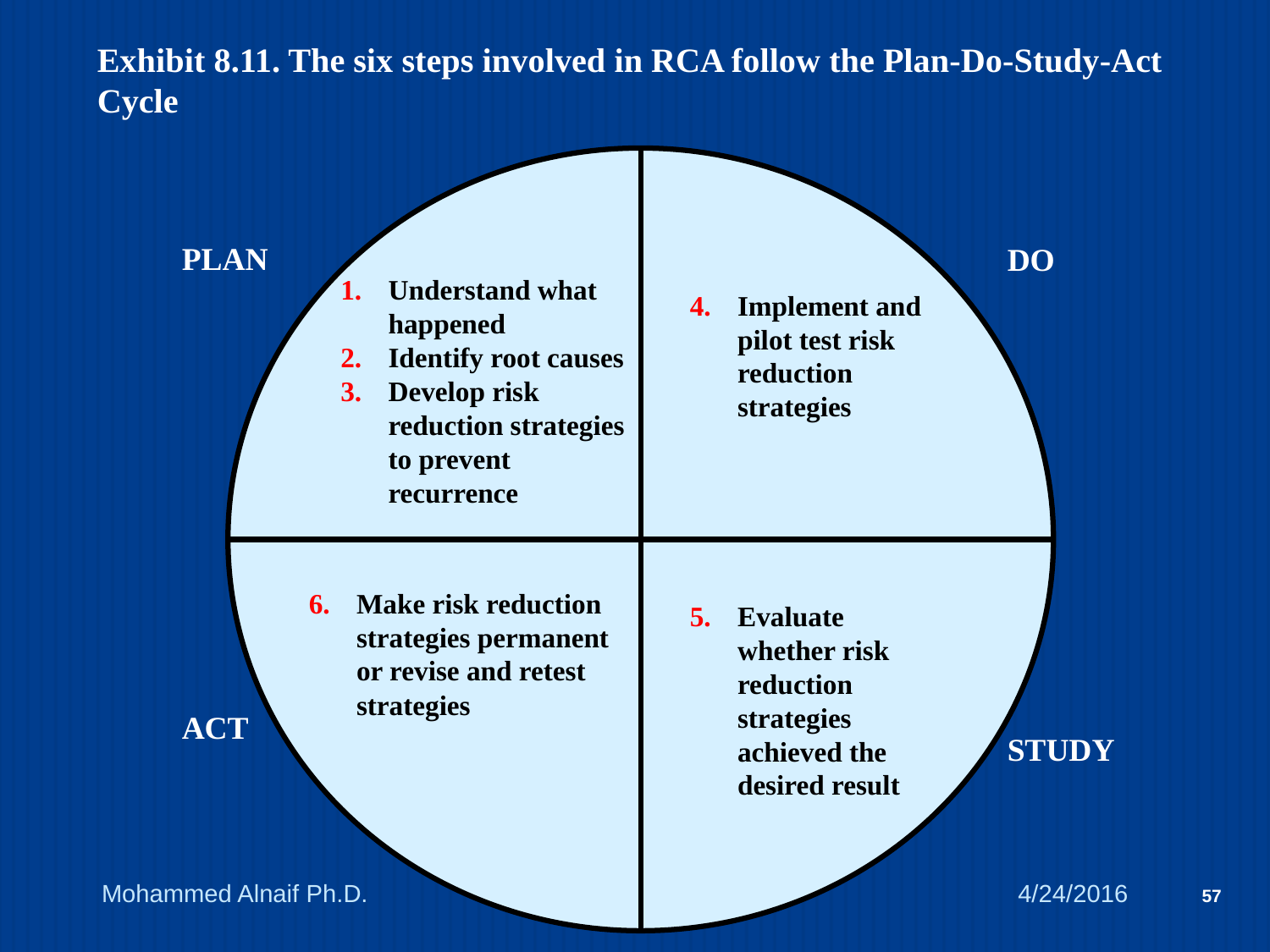

# Exhibit 8.11. The six steps involved in RCA follow the Plan-Do-Study-Act Cycle

PLAN
DO
Understand what happened
Identify root causes
Develop risk reduction strategies to prevent recurrence
Implement and pilot test risk reduction strategies
Make risk reduction strategies permanent or revise and retest strategies
Evaluate whether risk reduction strategies achieved the desired result
ACT
STUDY
Mohammed Alnaif Ph.D.
4/24/2016
57